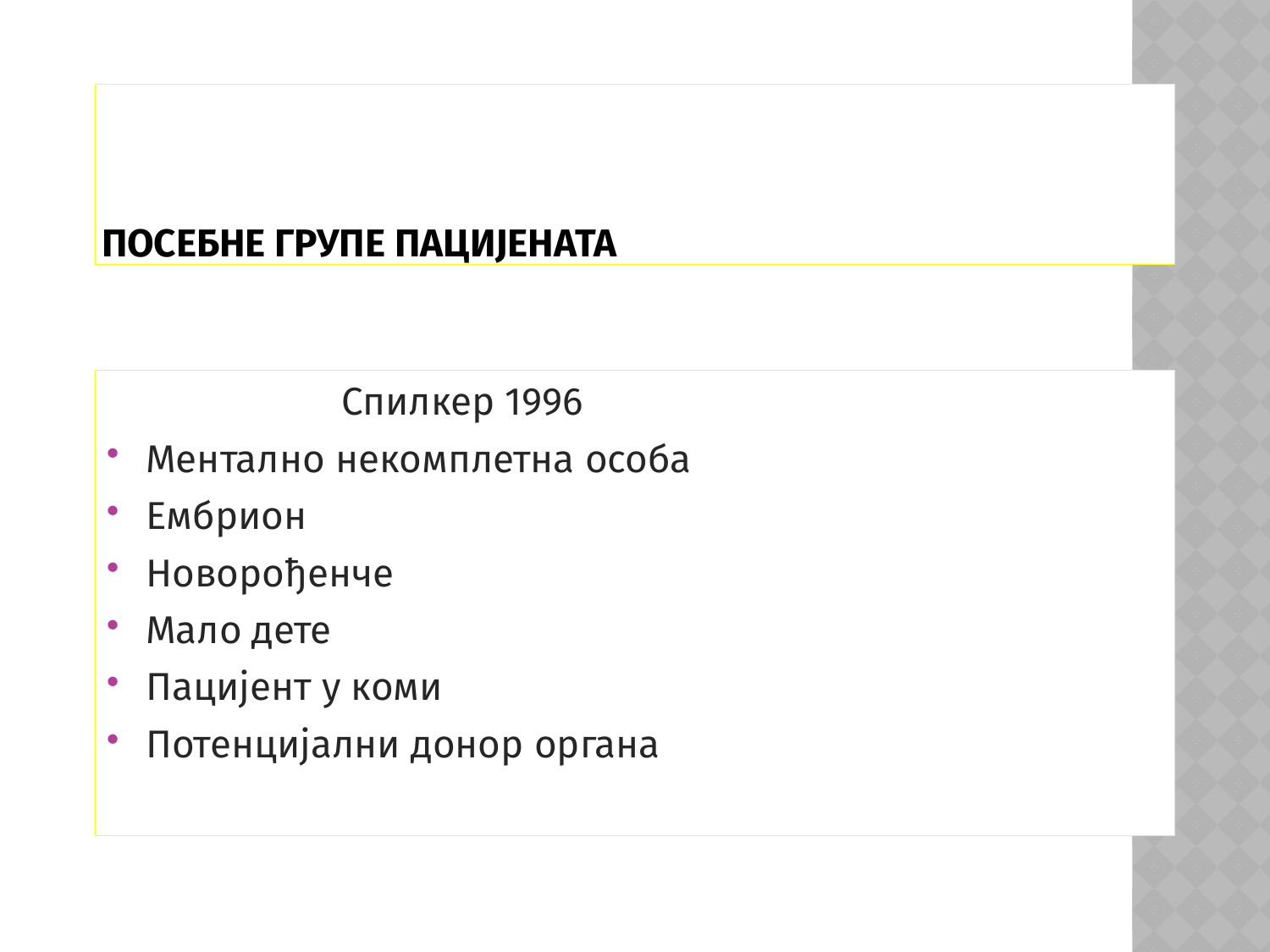

# ПОСЕБНЕ ГРУПЕ ПАЦИЈЕНАТА
                       Спилкер 1996
Ментално некомплетна особа
Ембрион
Новорођенче
Мало дете
Пацијент у коми
Потенцијални донор органа